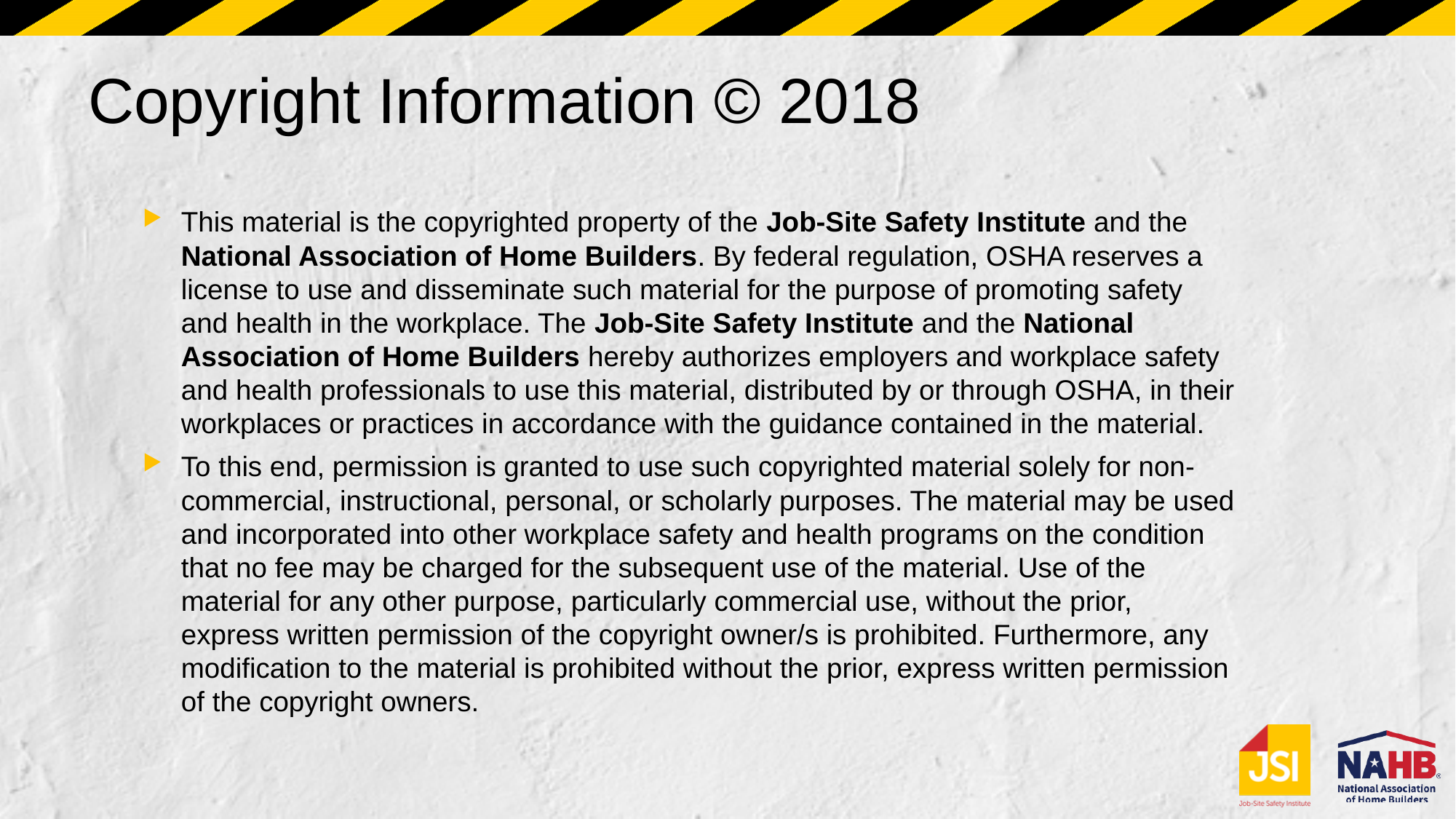

# Copyright Information © 2018
This material is the copyrighted property of the Job-Site Safety Institute and the National Association of Home Builders. By federal regulation, OSHA reserves a license to use and disseminate such material for the purpose of promoting safety and health in the workplace. The Job-Site Safety Institute and the National Association of Home Builders hereby authorizes employers and workplace safety and health professionals to use this material, distributed by or through OSHA, in their workplaces or practices in accordance with the guidance contained in the material.
To this end, permission is granted to use such copyrighted material solely for non-commercial, instructional, personal, or scholarly purposes. The material may be used and incorporated into other workplace safety and health programs on the condition that no fee may be charged for the subsequent use of the material. Use of the material for any other purpose, particularly commercial use, without the prior, express written permission of the copyright owner/s is prohibited. Furthermore, any modification to the material is prohibited without the prior, express written permission of the copyright owners.